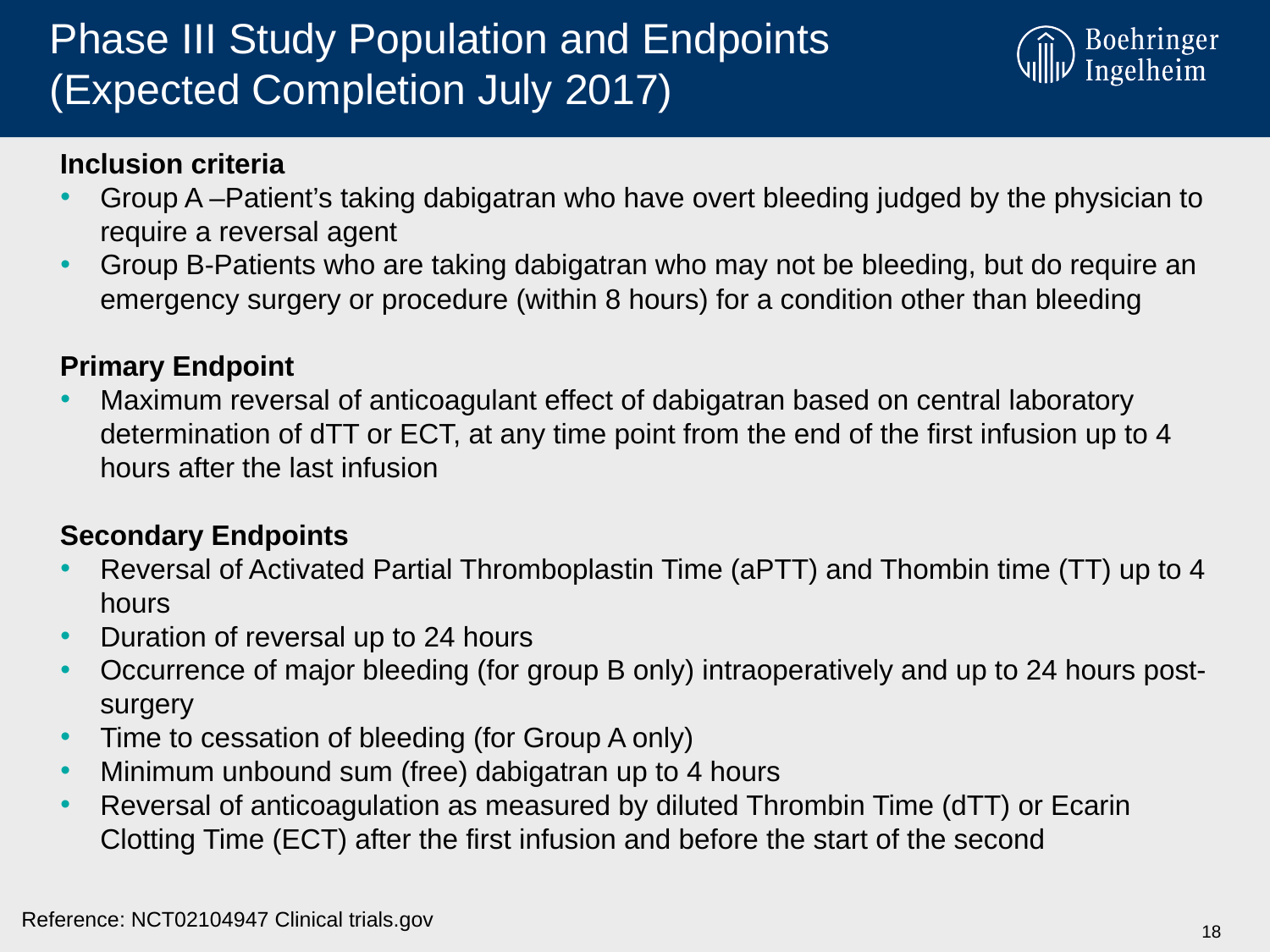

# Phase III Study Population and Endpoints (Expected Completion July 2017)
Inclusion criteria
Group A –Patient’s taking dabigatran who have overt bleeding judged by the physician to require a reversal agent
Group B-Patients who are taking dabigatran who may not be bleeding, but do require an emergency surgery or procedure (within 8 hours) for a condition other than bleeding

Primary Endpoint
Maximum reversal of anticoagulant effect of dabigatran based on central laboratory determination of dTT or ECT, at any time point from the end of the first infusion up to 4 hours after the last infusion

Secondary Endpoints
Reversal of Activated Partial Thromboplastin Time (aPTT) and Thombin time (TT) up to 4 hours
Duration of reversal up to 24 hours
Occurrence of major bleeding (for group B only) intraoperatively and up to 24 hours post-surgery
Time to cessation of bleeding (for Group A only)
Minimum unbound sum (free) dabigatran up to 4 hours
Reversal of anticoagulation as measured by diluted Thrombin Time (dTT) or Ecarin Clotting Time (ECT) after the first infusion and before the start of the second
Reference: NCT02104947 Clinical trials.gov
18